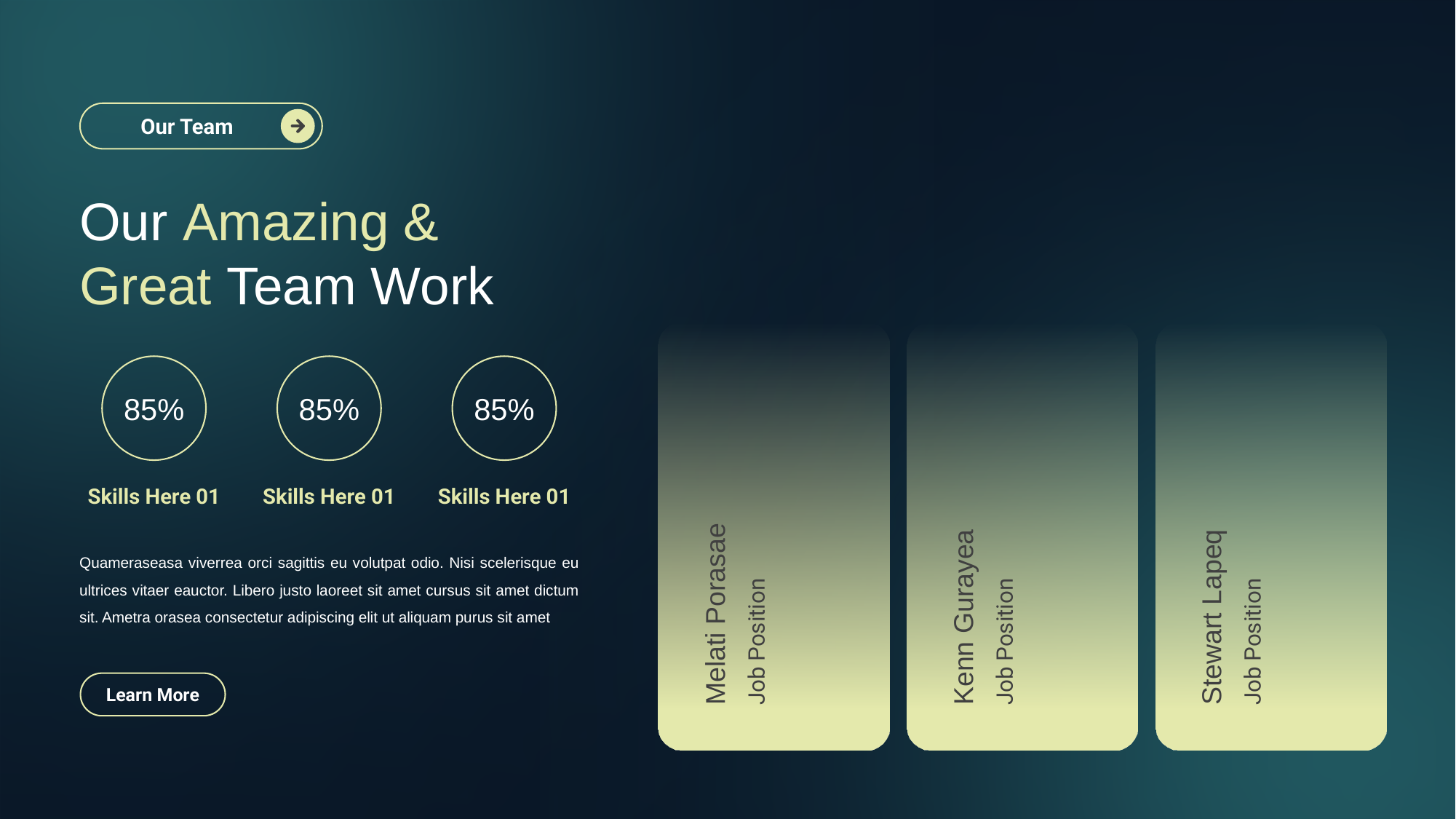

Our Team

Our Amazing & Great Team Work

85%
85%
85%
Skills Here 01
Skills Here 01
Skills Here 01
Quameraseasa viverrea orci sagittis eu volutpat odio. Nisi scelerisque eu ultrices vitaer eauctor. Libero justo laoreet sit amet cursus sit amet dictum sit. Ametra orasea consectetur adipiscing elit ut aliquam purus sit amet
Melati Porasae
Stewart Lapeq
Kenn Gurayea
Job Position
Job Position
Job Position

Learn More